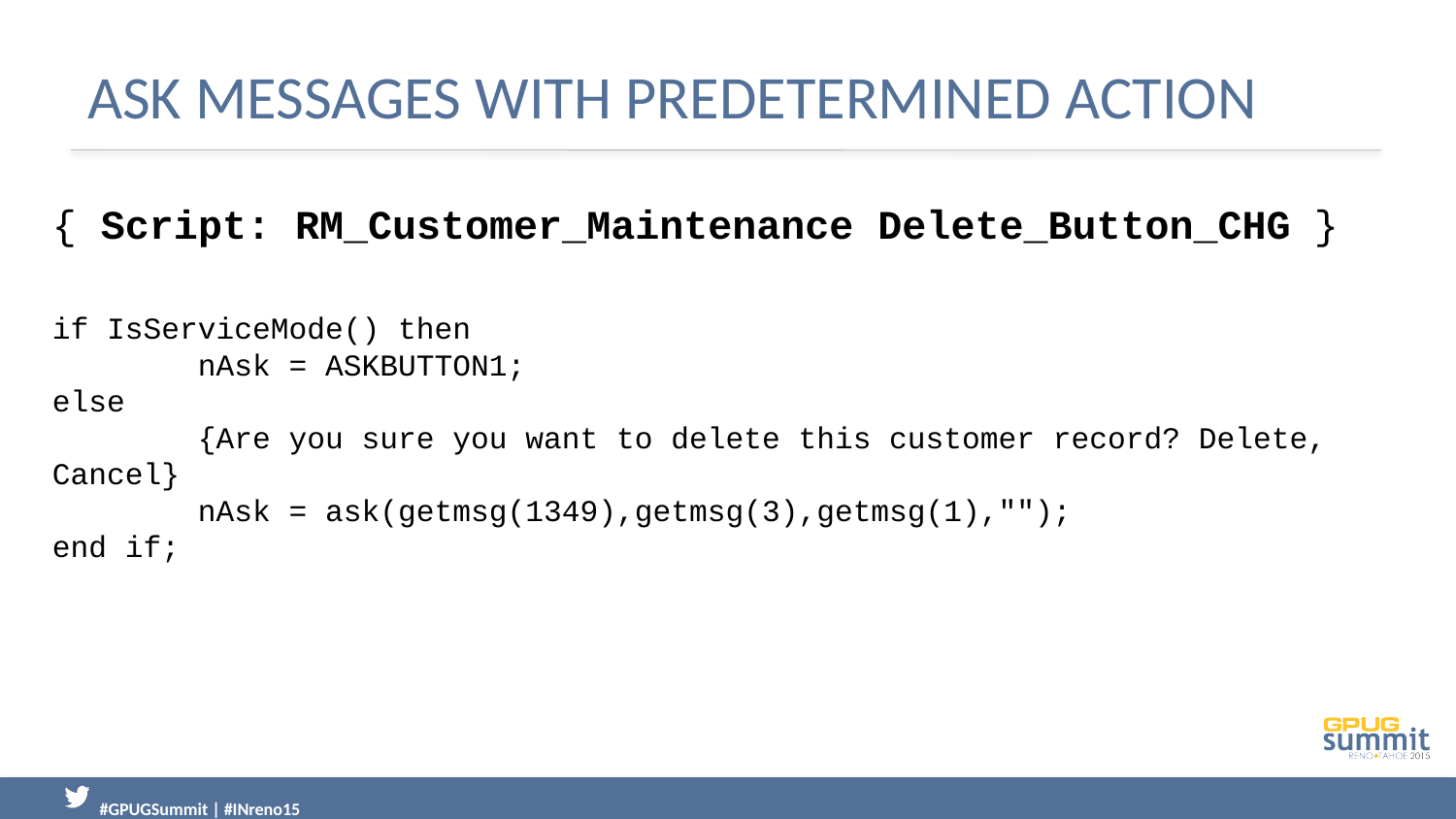

# Ask Messages with Predetermined Action
{ Script: RM_Customer_Maintenance Delete_Button_CHG }

if IsServiceMode() then
	nAsk = ASKBUTTON1;
else
	{Are you sure you want to delete this customer record? Delete, Cancel}
	nAsk = ask(getmsg(1349),getmsg(3),getmsg(1),"");
end if;